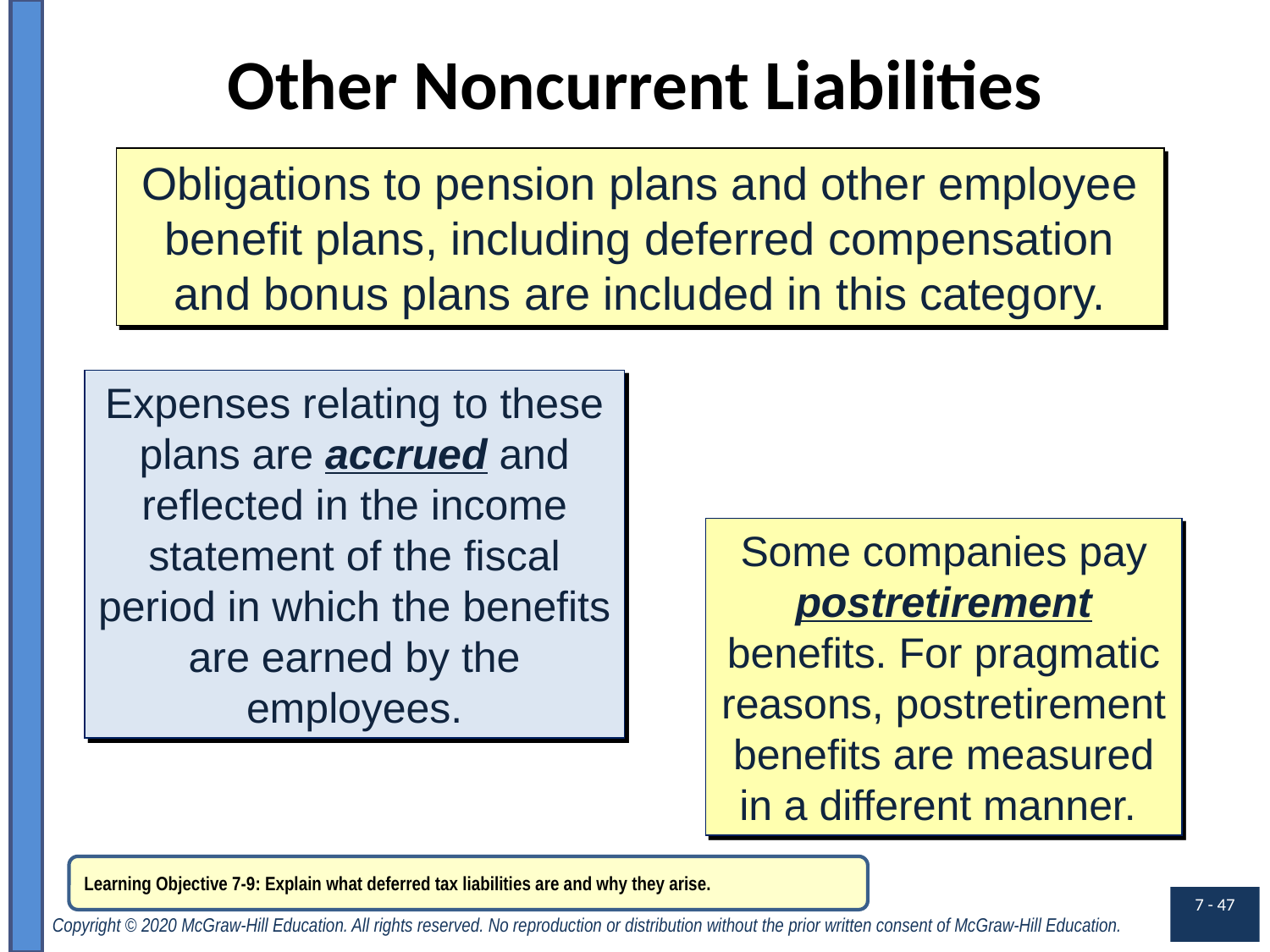

# Other Noncurrent Liabilities
Obligations to pension plans and other employee benefit plans, including deferred compensation and bonus plans are included in this category.
Expenses relating to these plans are accrued and reflected in the income statement of the fiscal period in which the benefits are earned by the employees.
Some companies pay postretirement benefits. For pragmatic reasons, postretirement benefits are measured in a different manner.
Learning Objective 7-9: Explain what deferred tax liabilities are and why they arise.